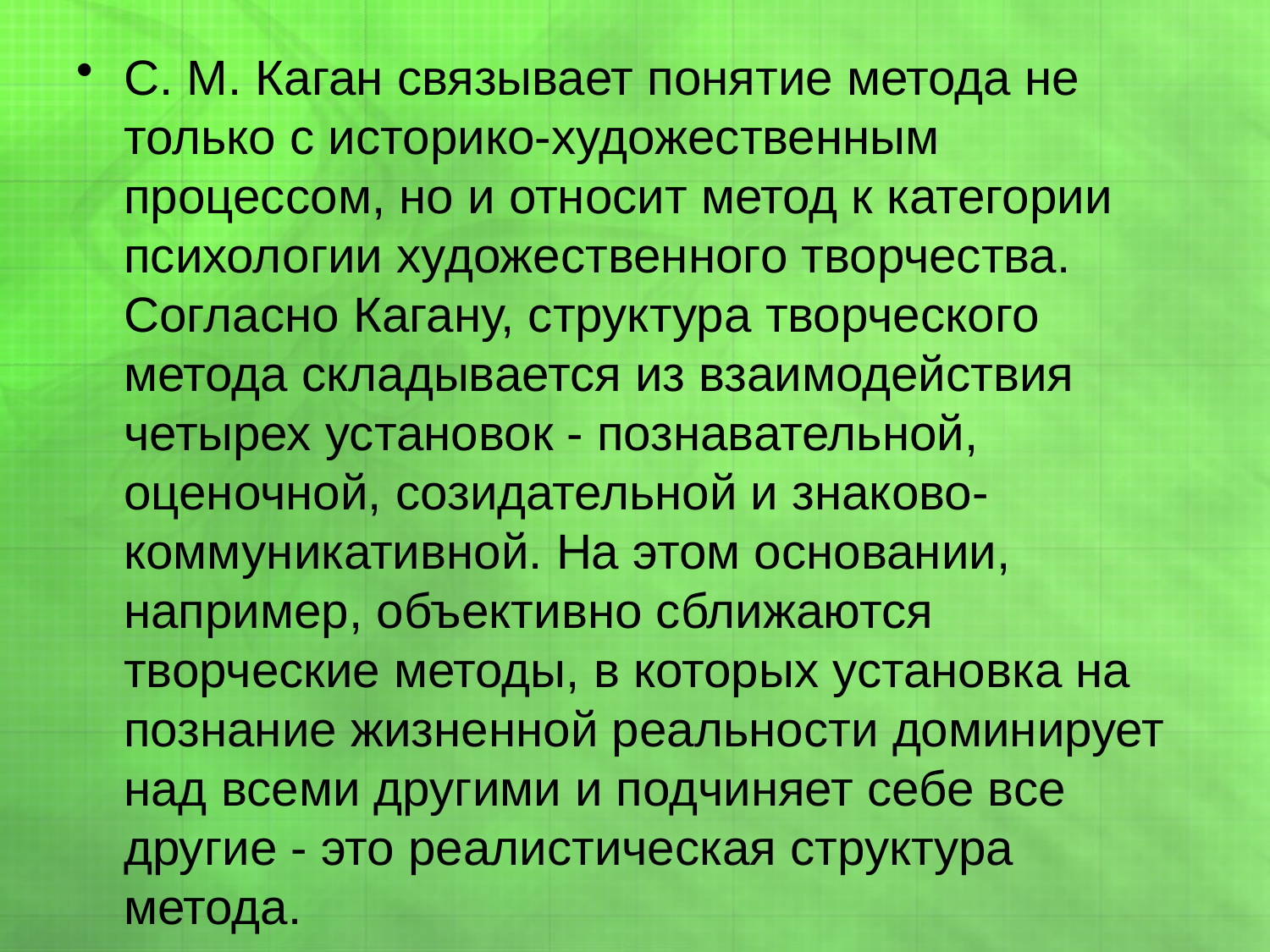

#
С. М. Каган связывает понятие метода не только с историко-художественным процессом, но и относит метод к категории психологии художественного творчества. Согласно Кагану, структура творческого метода складывается из взаимодействия четырех установок - познавательной, оценочной, созидательной и знаково-коммуникативной. На этом основании, например, объективно сближаются творческие методы, в которых установка на познание жизненной реальности доминирует над всеми другими и подчиняет себе все другие - это реалистическая структура метода.